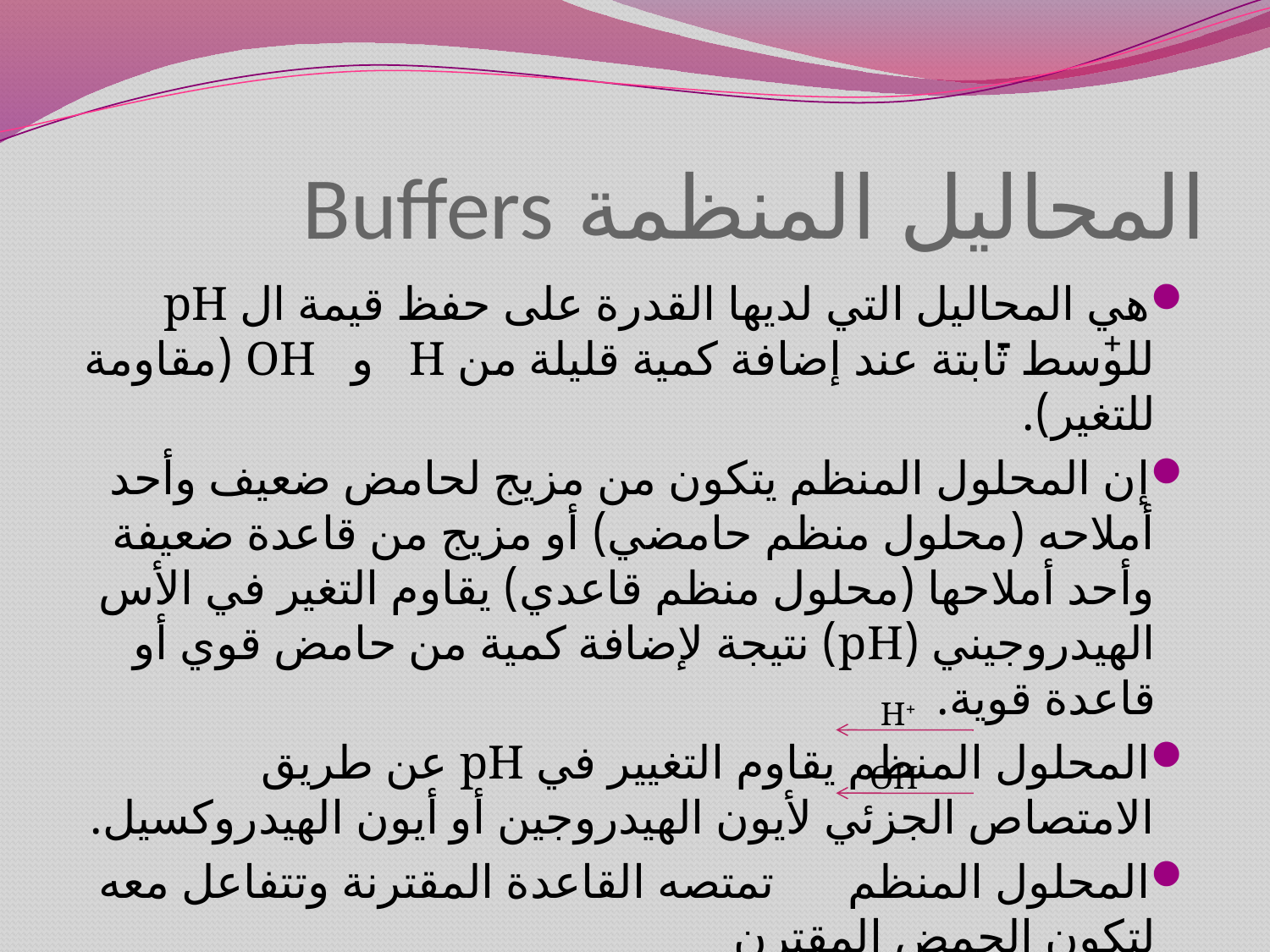

# المحاليل المنظمة Buffers
هي المحاليل التي لديها القدرة على حفظ قيمة ال pH للوسط ثابتة عند إضافة كمية قليلة من H   و   OH (مقاومة للتغير).
إن المحلول المنظم يتكون من مزيج لحامض ضعيف وأحد أملاحه (محلول منظم حامضي) أو مزيج من قاعدة ضعيفة وأحد أملاحها (محلول منظم قاعدي) يقاوم التغير في الأس الهيدروجيني (pH) نتيجة لإضافة كمية من حامض قوي أو قاعدة قوية.
المحلول المنظم يقاوم التغيير في pH عن طريق الامتصاص الجزئي لأيون الهيدروجين أو أيون الهيدروكسيل.
المحلول المنظم  		تمتصه القاعدة المقترنة وتتفاعل معه لتكون الحمض المقترن
المحلول المنظم  		يمتصه الحمض المقترن وتتفاعل معه لتكون القاعدة المقترنة
-
+
H+
OH-